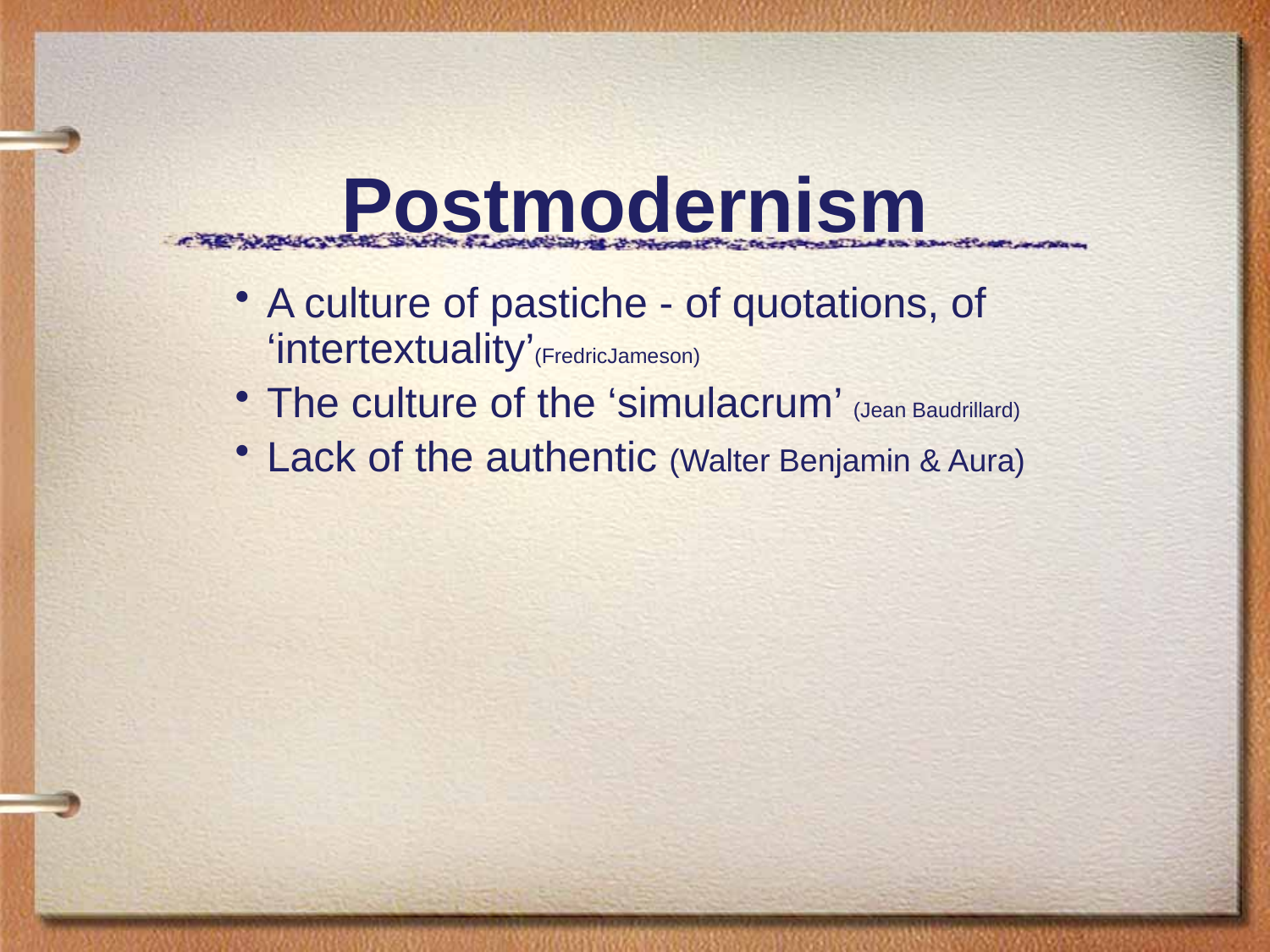

# Postmodernism
A culture of pastiche - of quotations, of ‘intertextuality’(FredricJameson)
The culture of the ‘simulacrum’ (Jean Baudrillard)
Lack of the authentic (Walter Benjamin & Aura)